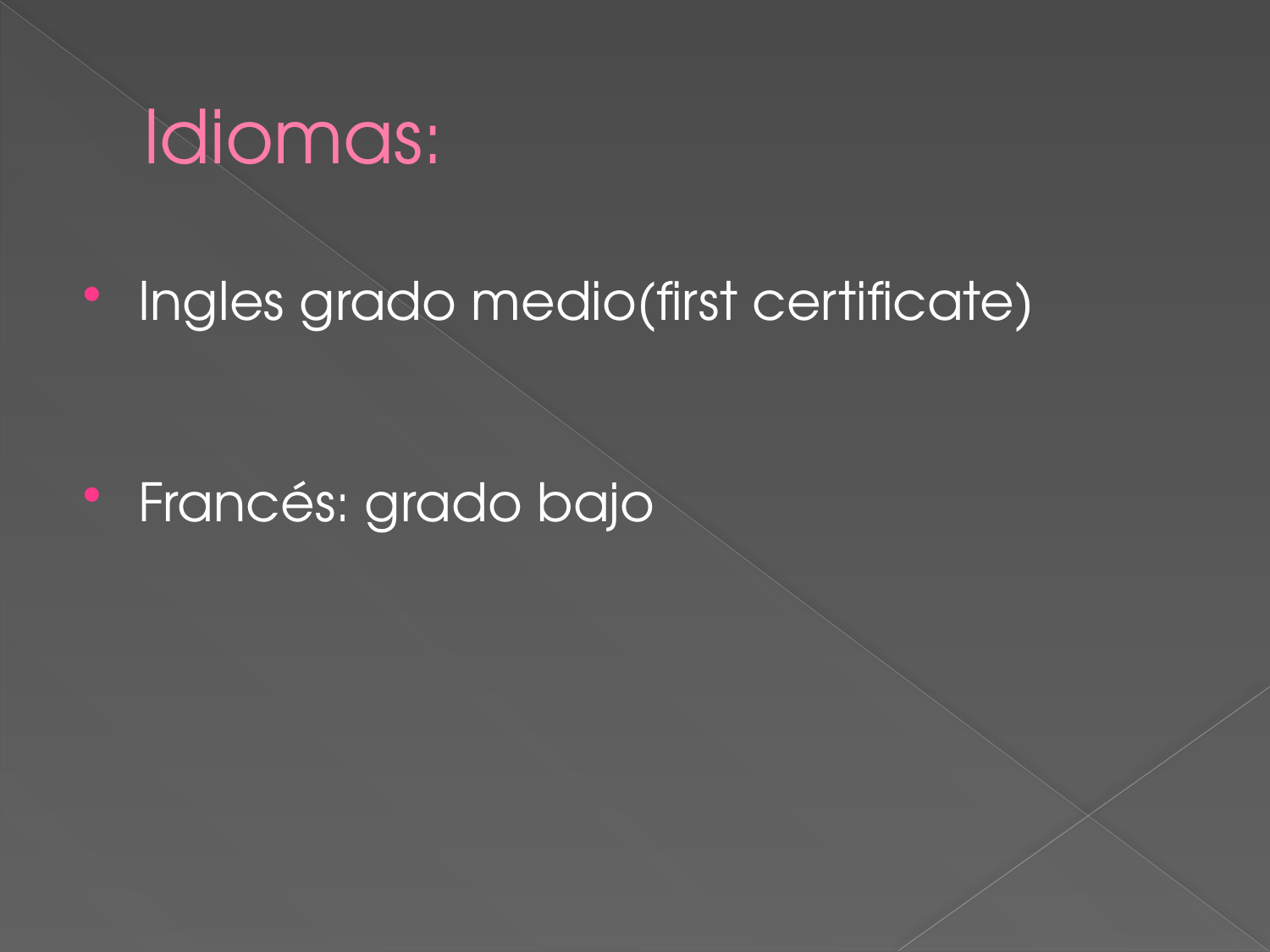

# Idiomas:
Ingles grado medio(first certificate)
Francés: grado bajo